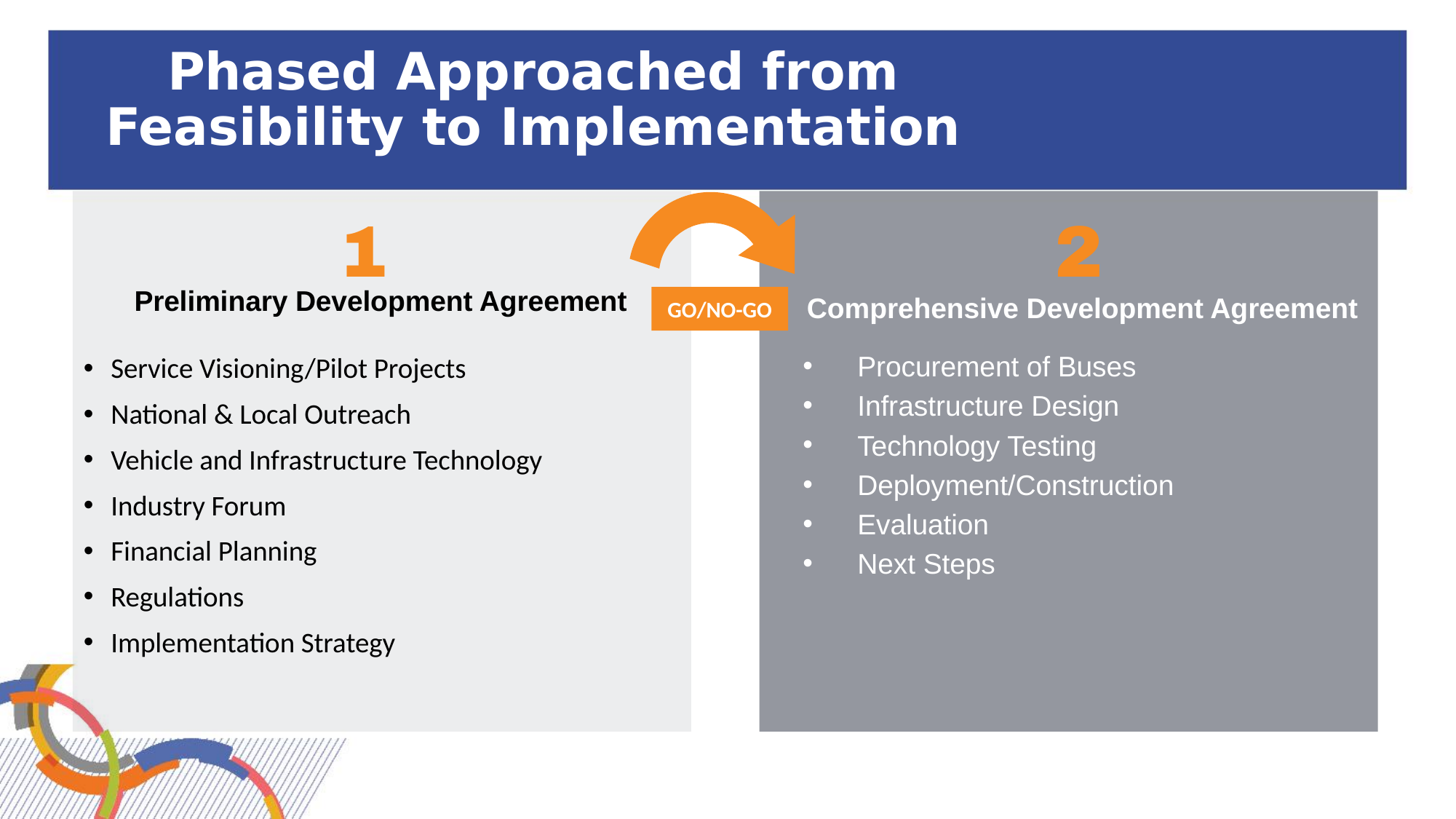

# Phased Approached from Feasibility to Implementation
1
2

Preliminary Development Agreement
Comprehensive Development Agreement
GO/NO-GO
Procurement of Buses
Infrastructure Design
Technology Testing
Deployment/Construction
Evaluation
Next Steps
Service Visioning/Pilot Projects
National & Local Outreach
Vehicle and Infrastructure Technology
Industry Forum
Financial Planning
Regulations
Implementation Strategy